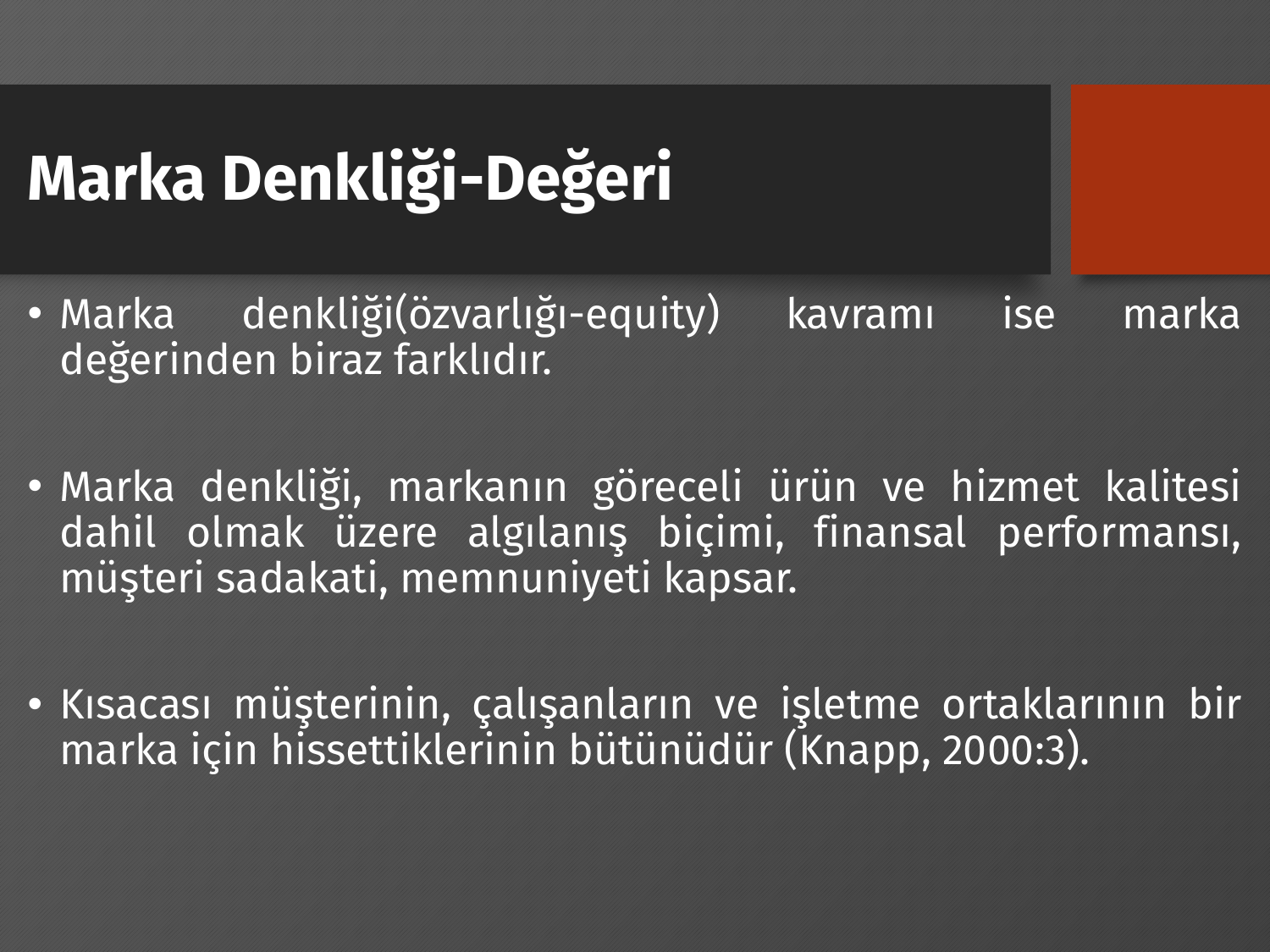

# Marka Denkliği-Değeri
Marka denkliği(özvarlığı-equity) kavramı ise marka değerinden biraz farklıdır.

Marka denkliği, markanın göreceli ürün ve hizmet kalitesi dahil olmak üzere algılanış biçimi, finansal performansı, müşteri sadakati, memnuniyeti kapsar.

Kısacası müşterinin, çalışanların ve işletme ortaklarının bir marka için hissettiklerinin bütünüdür (Knapp, 2000:3).